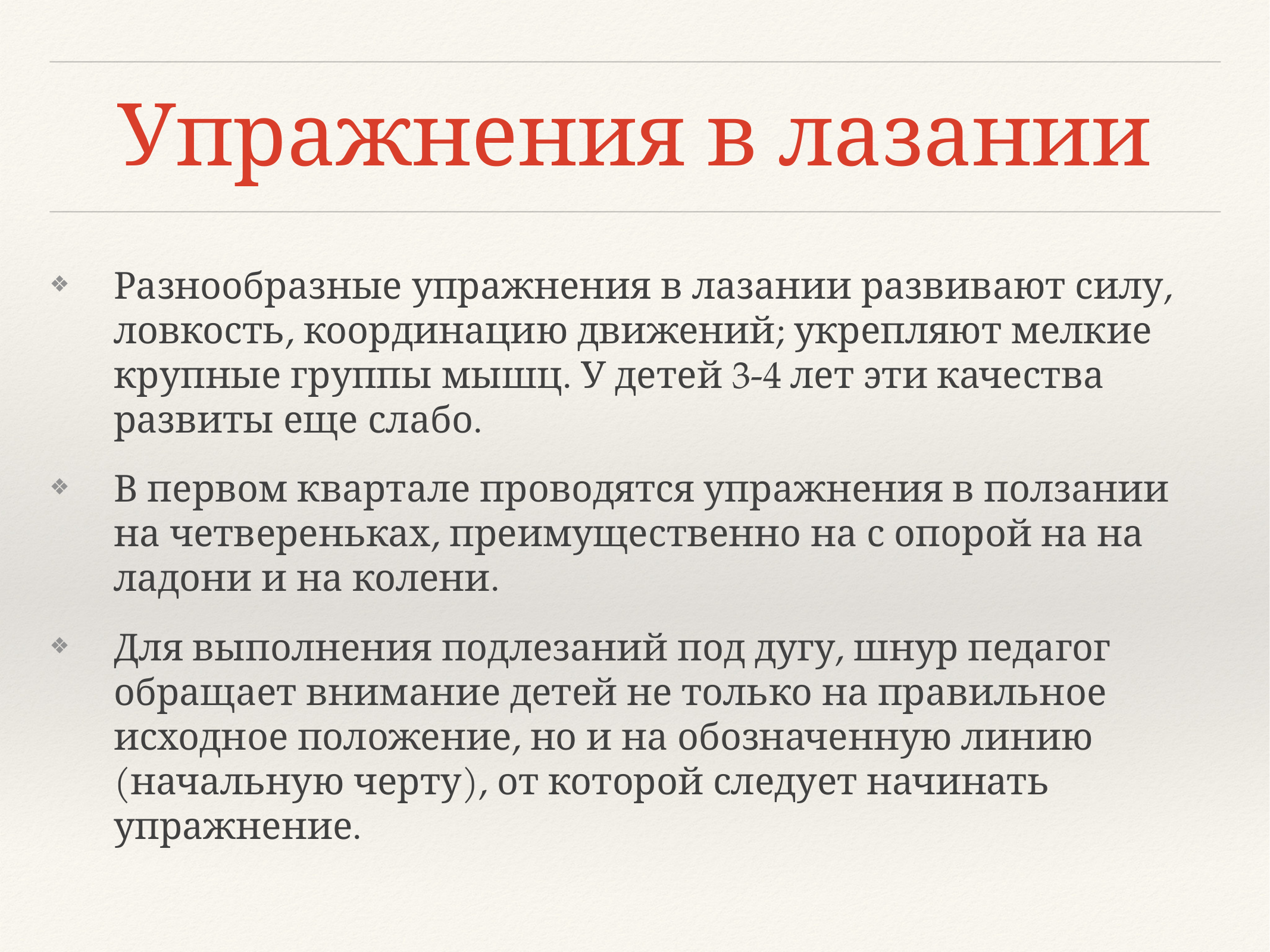

# Упражнения в лазании
Разнообразные упражнения в лазании развивают силу, ловкость, координацию движений; укрепляют мелкие крупные группы мышц. У детей 3-4 лет эти качества развиты еще слабо.
В первом квартале проводятся упражнения в ползании на четвереньках, преимущественно на с опорой на на ладони и на колени.
Для выполнения подлезаний под дугу, шнур педагог обращает внимание детей не только на правильное исходное положение, но и на обозначенную линию (начальную черту), от которой следует начинать упражнение.